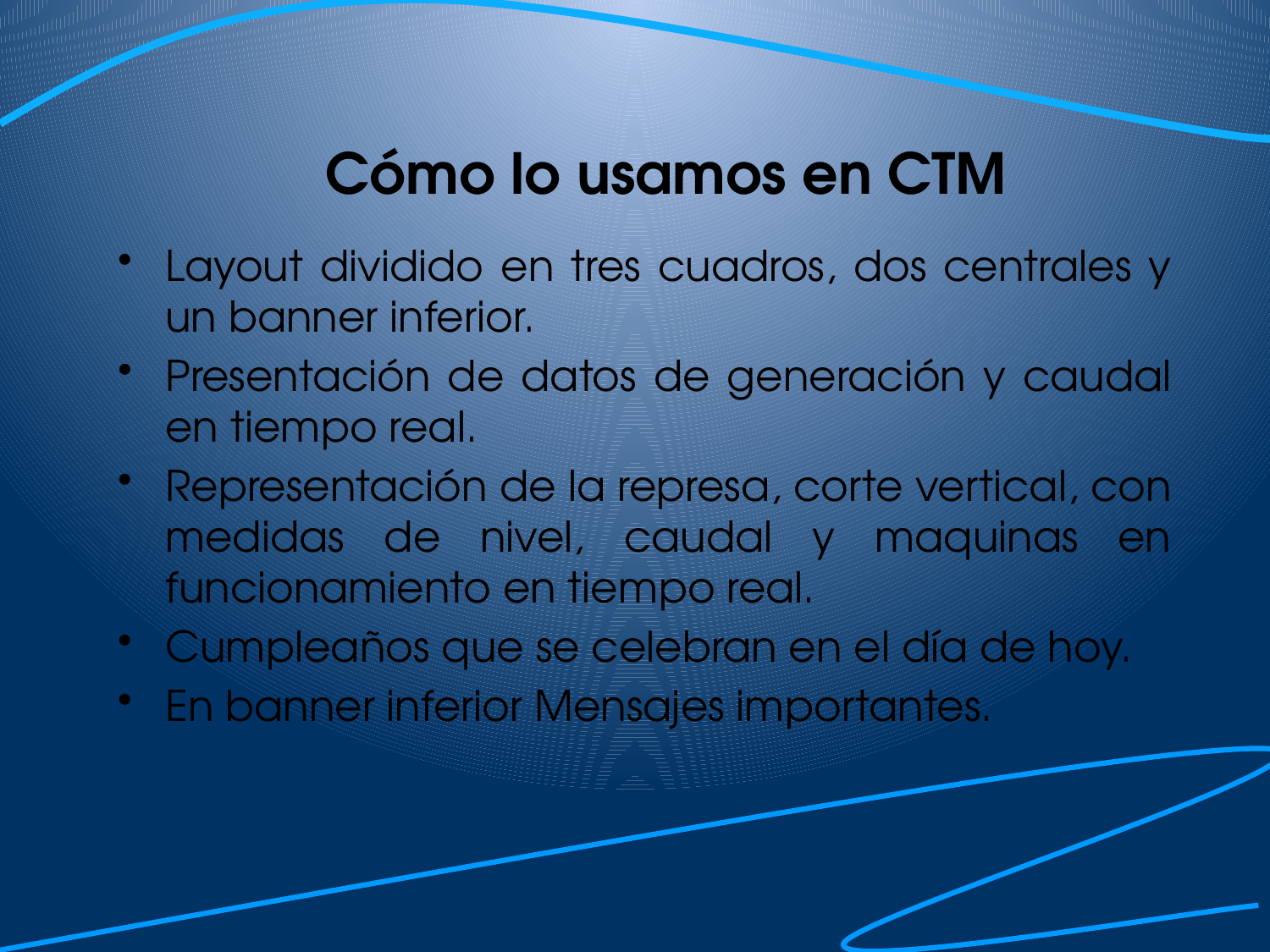

# Cómo lo usamos en CTM
Layout dividido en tres cuadros, dos centrales y un banner inferior.
Presentación de datos de generación y caudal en tiempo real.
Representación de la represa, corte vertical, con medidas de nivel, caudal y maquinas en funcionamiento en tiempo real.
Cumpleaños que se celebran en el día de hoy.
En banner inferior Mensajes importantes.